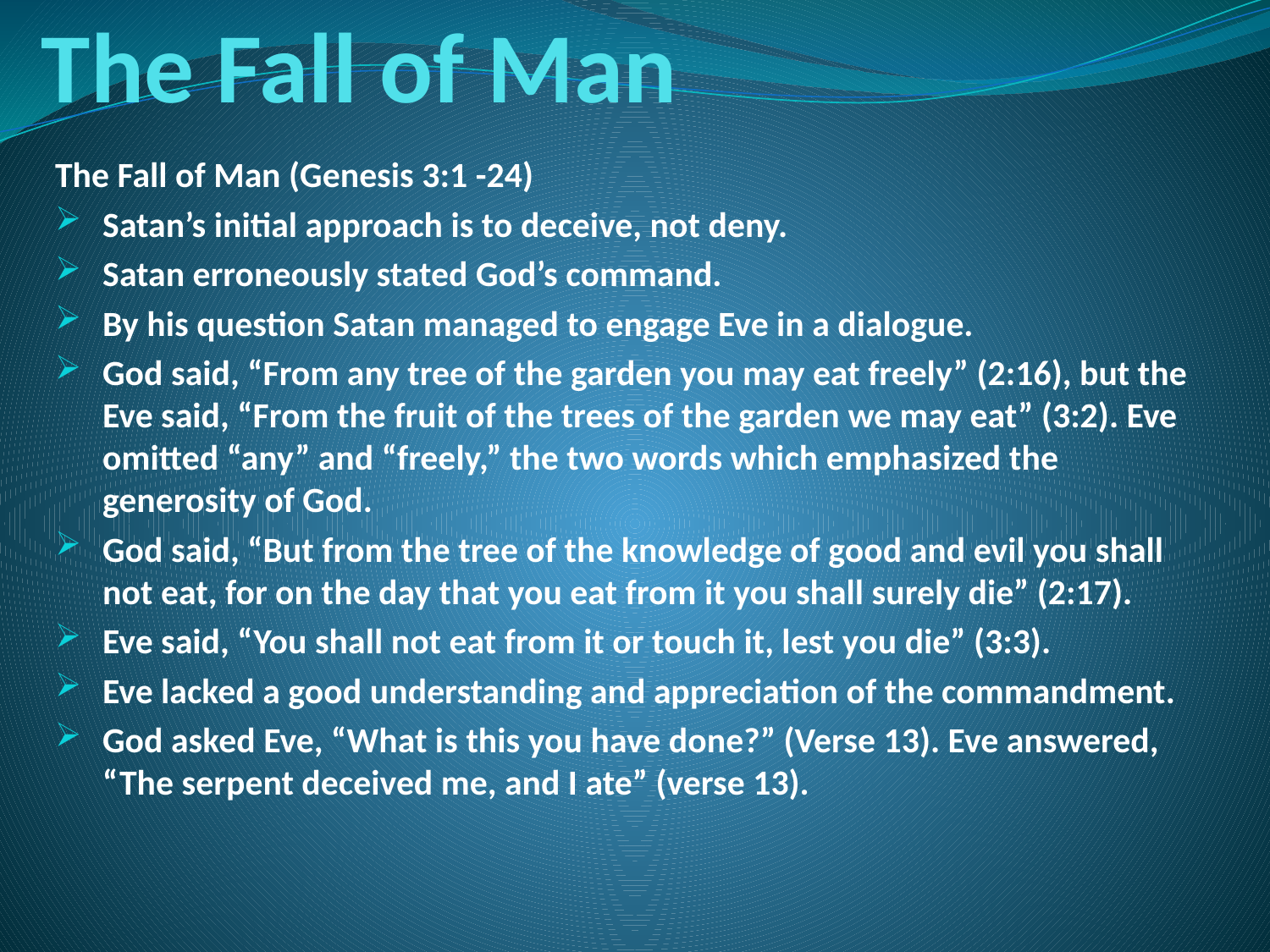

# The Fall of Man
The Fall of Man (Genesis 3:1 -24)
Satan’s initial approach is to deceive, not deny.
Satan erroneously stated God’s command.
By his question Satan managed to engage Eve in a dialogue.
God said, “From any tree of the garden you may eat freely” (2:16), but the Eve said, “From the fruit of the trees of the garden we may eat” (3:2). Eve omitted “any” and “freely,” the two words which emphasized the generosity of God.
God said, “But from the tree of the knowledge of good and evil you shall not eat, for on the day that you eat from it you shall surely die” (2:17).
Eve said, “You shall not eat from it or touch it, lest you die” (3:3).
Eve lacked a good understanding and appreciation of the commandment.
God asked Eve, “What is this you have done?” (Verse 13). Eve answered, “The serpent deceived me, and I ate” (verse 13).